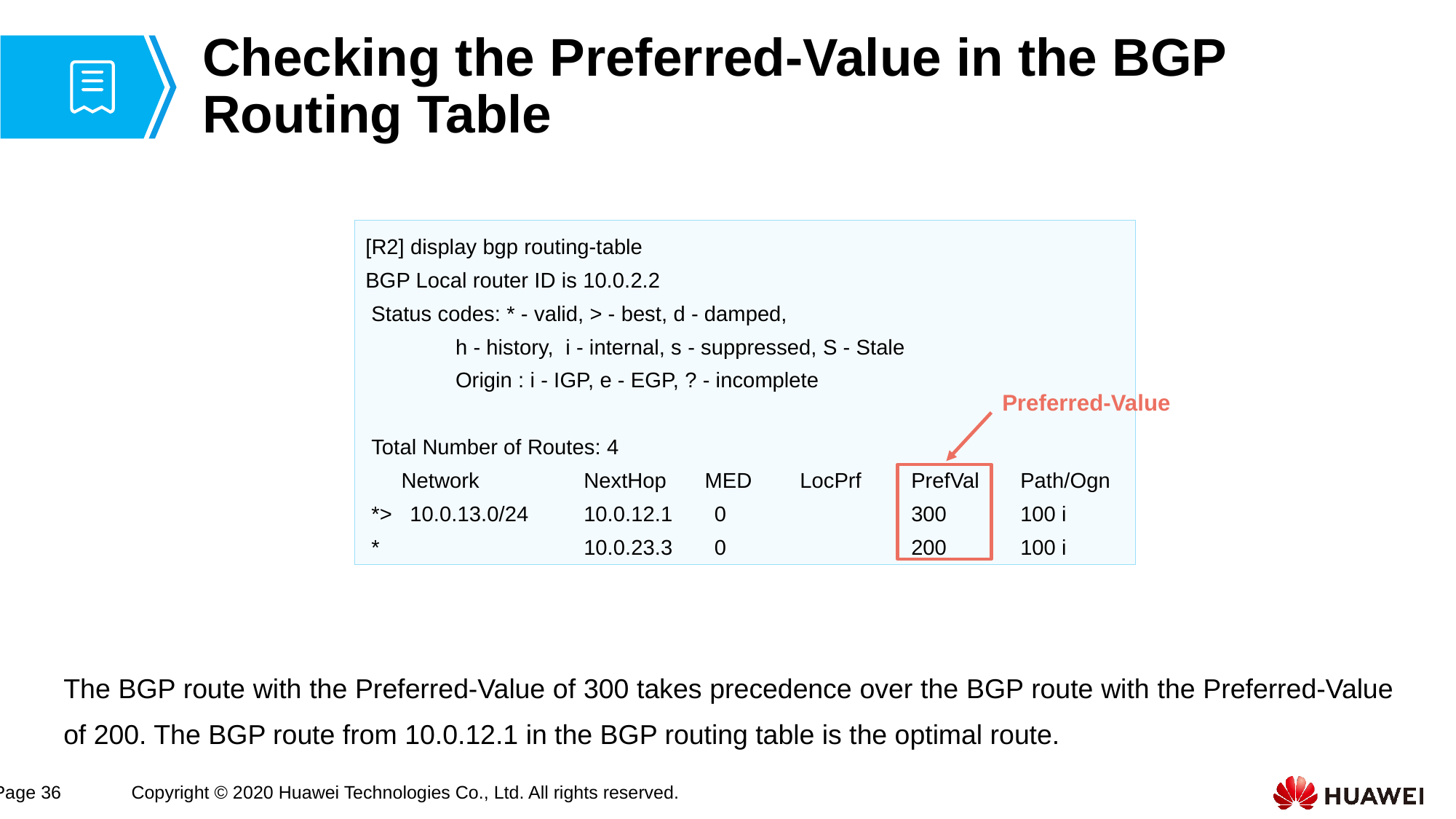

# Checking the Preferred-Value in the BGP Routing Table
[R2] display bgp routing-table
BGP Local router ID is 10.0.2.2
 Status codes: * - valid, > - best, d - damped,
               h - history,  i - internal, s - suppressed, S - Stale
               Origin : i - IGP, e - EGP, ? - incomplete

 Total Number of Routes: 4
      Network   	NextHop 	  MED        LocPrf    	PrefVal 	Path/Ogn
 *>   10.0.13.0/24    	10.0.12.1       0                     	300    	100 i
 *                       	10.0.23.3       0                     	200      	100 i
Preferred-Value

The BGP route with the Preferred-Value of 300 takes precedence over the BGP route with the Preferred-Value of 200. The BGP route from 10.0.12.1 in the BGP routing table is the optimal route.